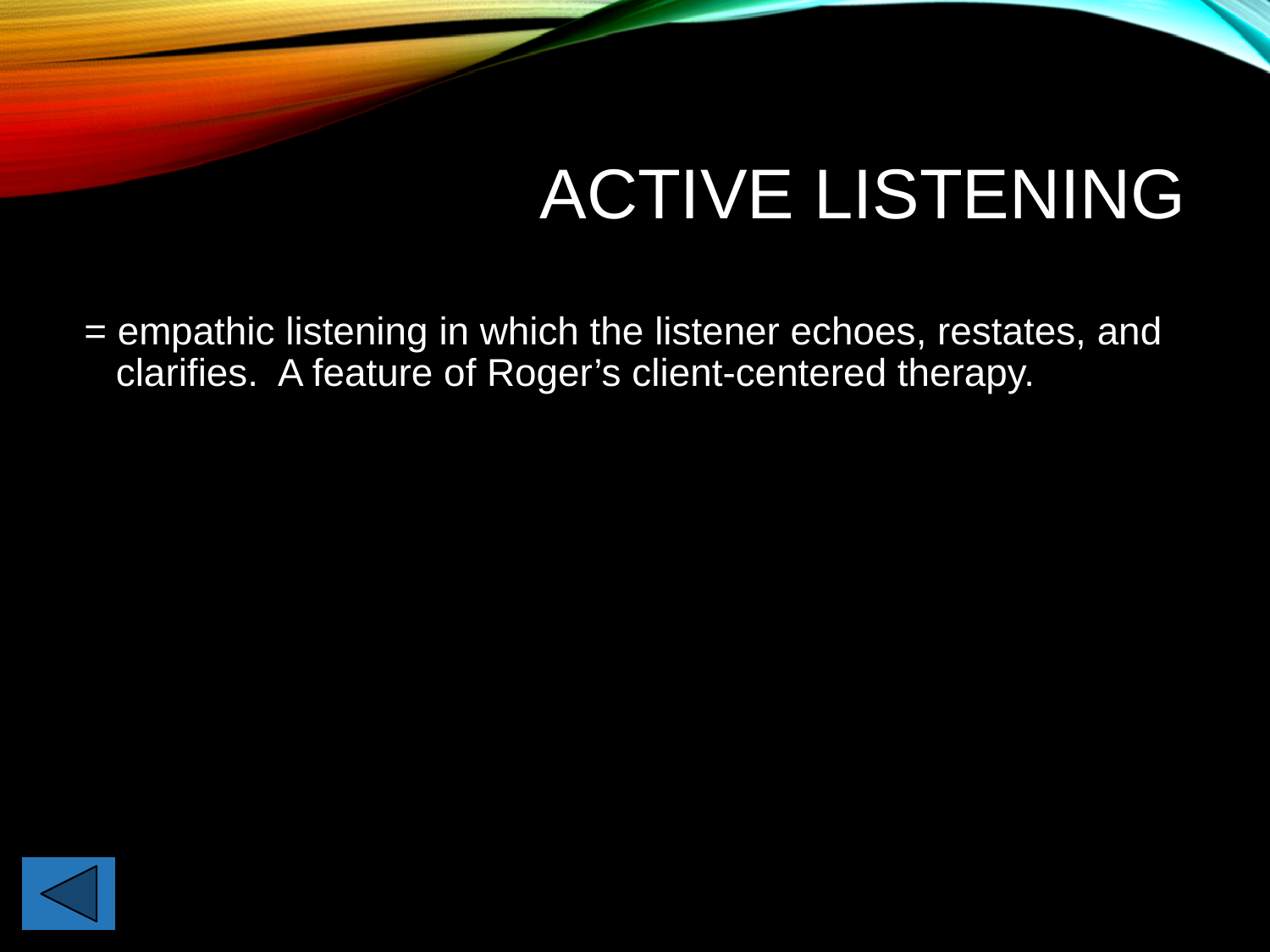

# Active Listening
= empathic listening in which the listener echoes, restates, and clarifies.  A feature of Roger’s client-centered therapy.